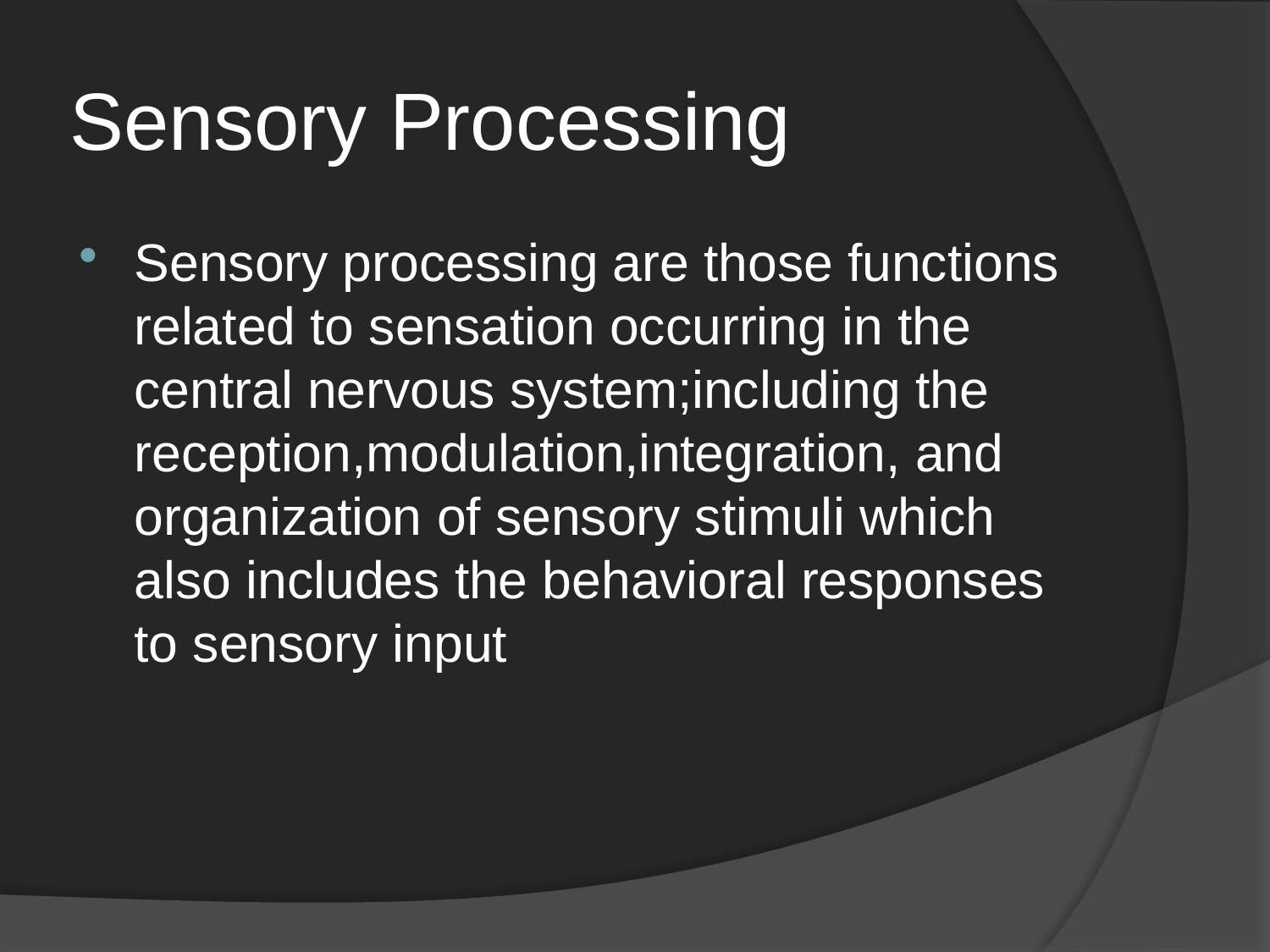

# Sensory Processing
Sensory processing are those functions related to sensation occurring in the central nervous system;including the reception,modulation,integration, and organization of sensory stimuli which also includes the behavioral responses to sensory input